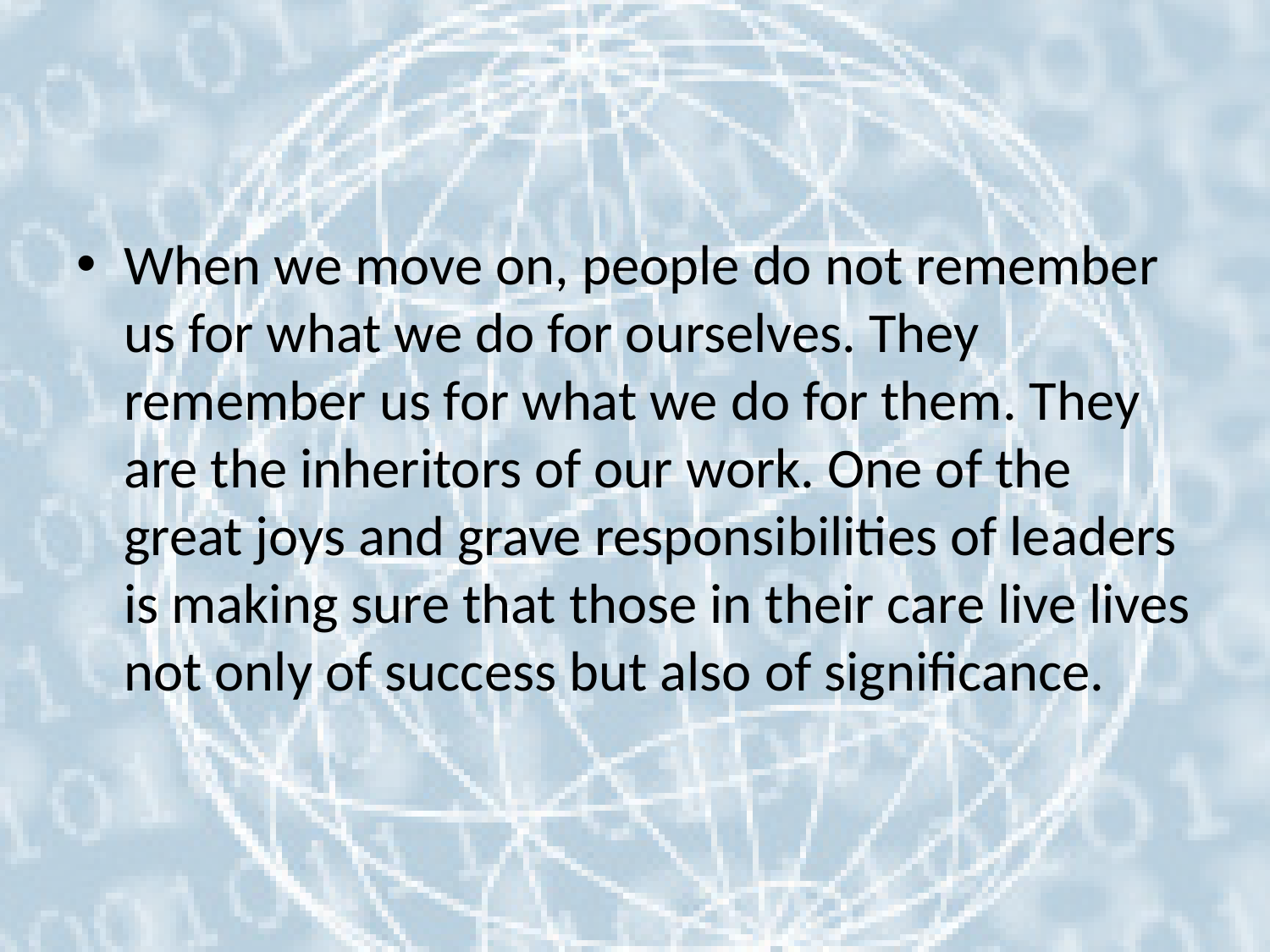

#
When we move on, people do not remember us for what we do for ourselves. They remember us for what we do for them. They are the inheritors of our work. One of the great joys and grave responsibilities of leaders is making sure that those in their care live lives not only of success but also of significance.